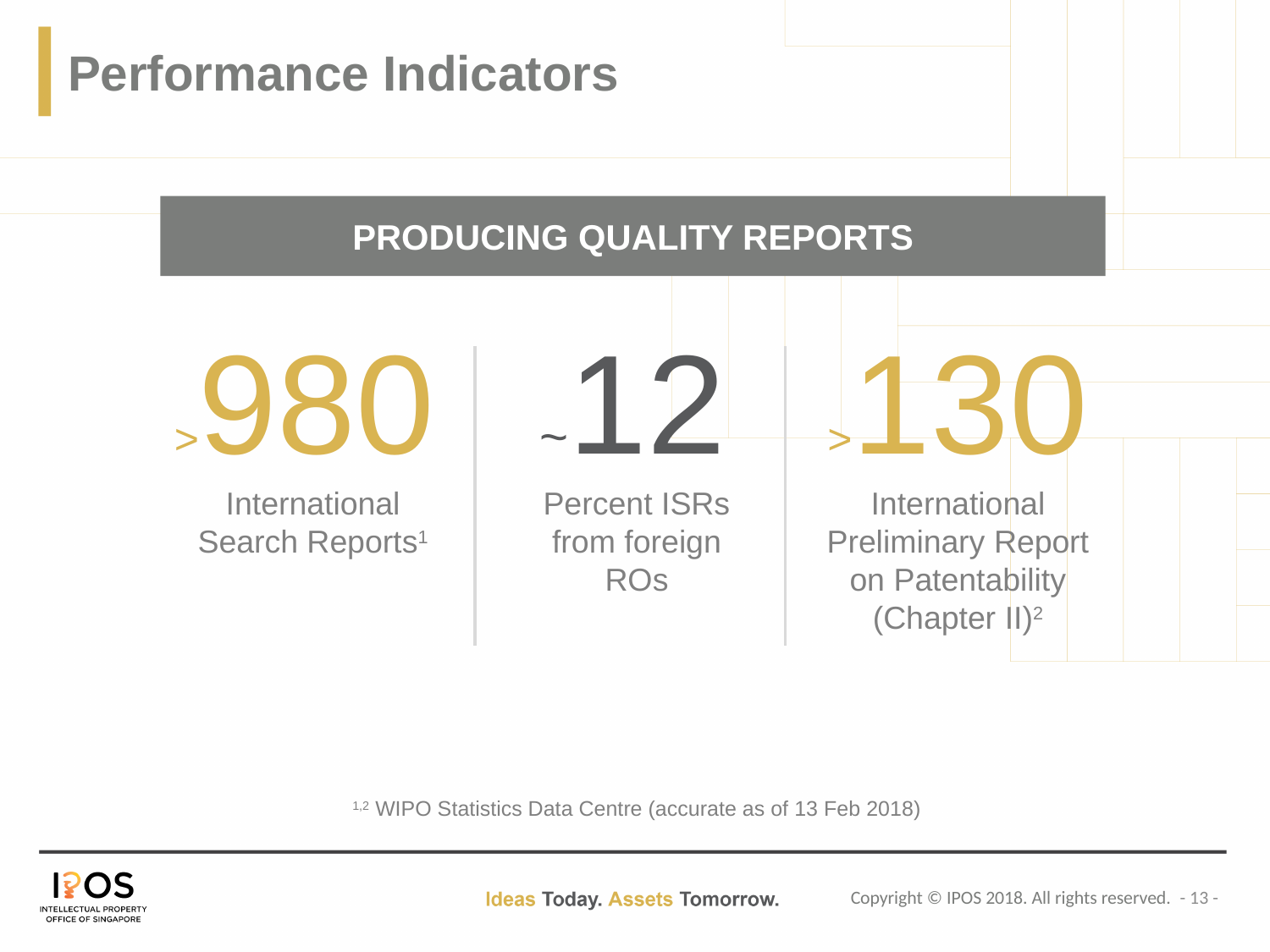

# Performance Indicators
PRODUCING QUALITY REPORTS
>980
International
Search Reports1
~12
Percent ISRs
from foreign
ROs
>130
International
Preliminary Report
on Patentability
(Chapter II)2
1,2 WIPO Statistics Data Centre (accurate as of 13 Feb 2018)